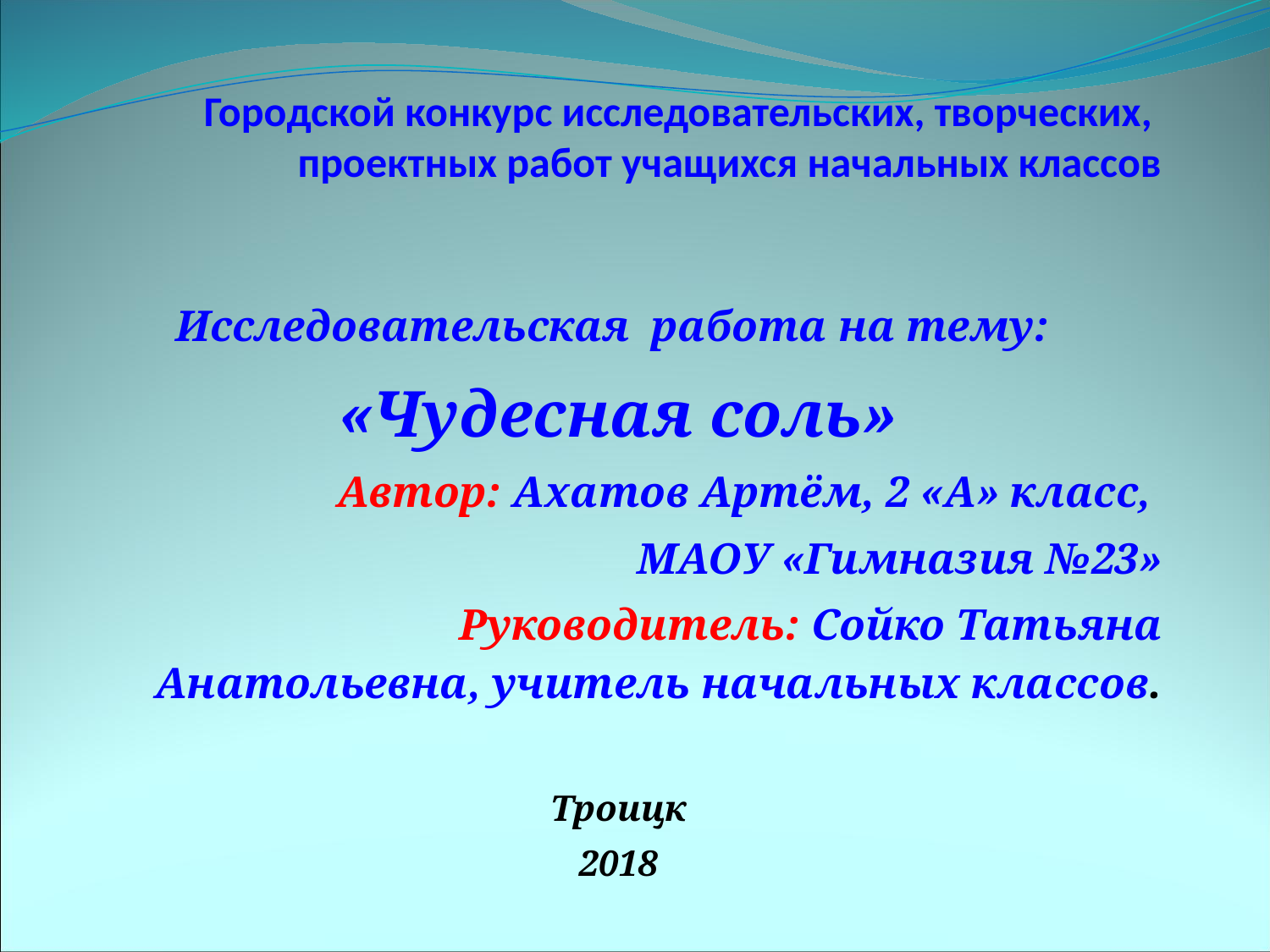

# Городской конкурс исследовательских, творческих, проектных работ учащихся начальных классов
Исследовательская  работа на тему:
«Чудесная соль»
         Автор: Ахатов Артём, 2 «А» класс,
МАОУ «Гимназия №23»
                         Руководитель: Сойко Татьяна Анатольевна, учитель начальных классов.

Троицк
2018

Троицк
2018